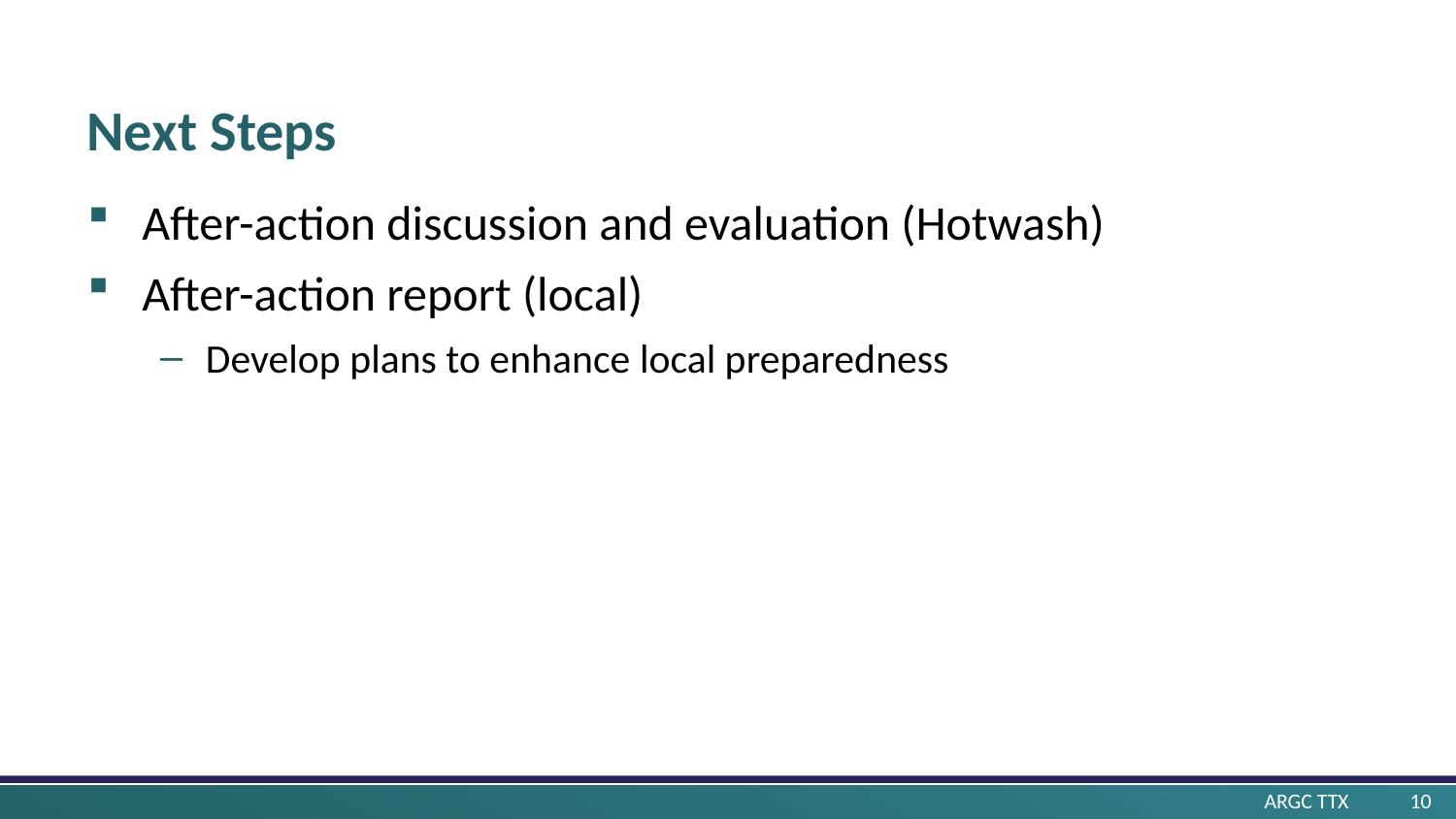

# Next Steps
After-action discussion and evaluation (Hotwash)
After-action report (local)
Develop plans to enhance local preparedness

ARGC TTX 	10